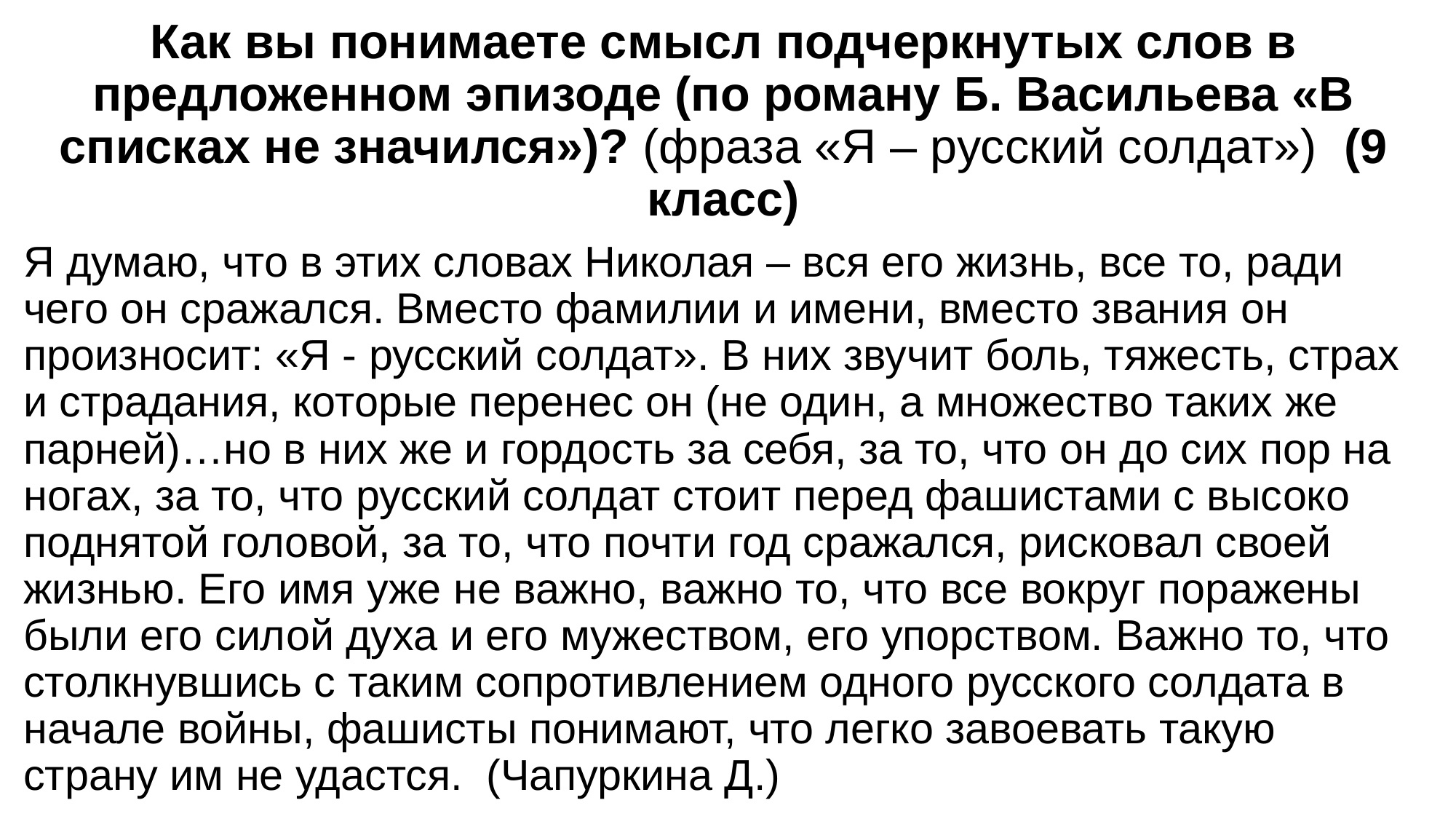

Как вы понимаете смысл подчеркнутых слов в предложенном эпизоде (по роману Б. Васильева «В списках не значился»)? (фраза «Я – русский солдат»)  (9 класс)
Я думаю, что в этих словах Николая – вся его жизнь, все то, ради чего он сражался. Вместо фамилии и имени, вместо звания он произносит: «Я - русский солдат». В них звучит боль, тяжесть, страх и страдания, которые перенес он (не один, а множество таких же парней)…но в них же и гордость за себя, за то, что он до сих пор на ногах, за то, что русский солдат стоит перед фашистами с высоко поднятой головой, за то, что почти год сражался, рисковал своей жизнью. Его имя уже не важно, важно то, что все вокруг поражены были его силой духа и его мужеством, его упорством. Важно то, что столкнувшись с таким сопротивлением одного русского солдата в начале войны, фашисты понимают, что легко завоевать такую страну им не удастся.  (Чапуркина Д.)